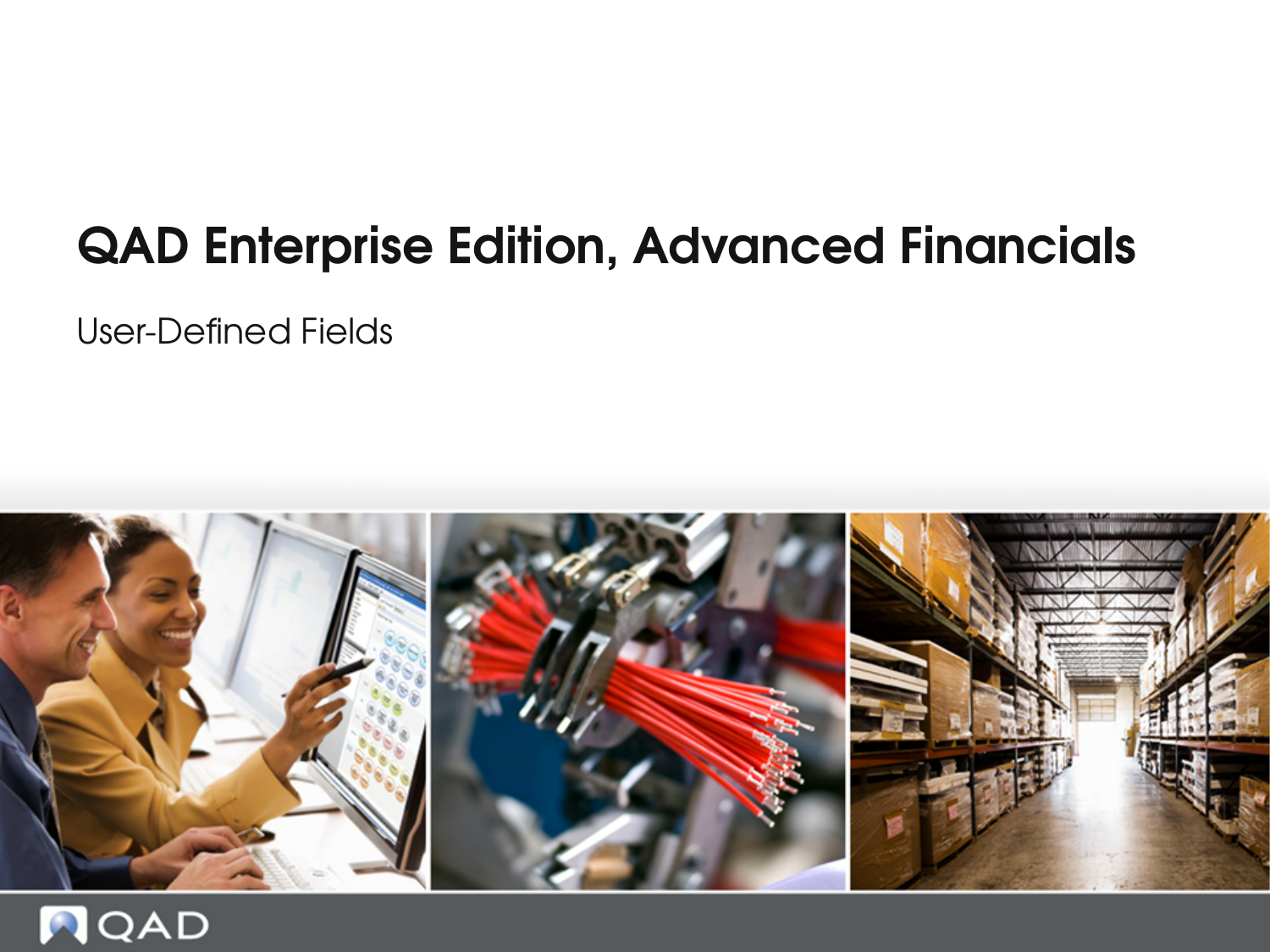

QAD Enterprise Edition, Advanced Financials
# User-Defined Fields